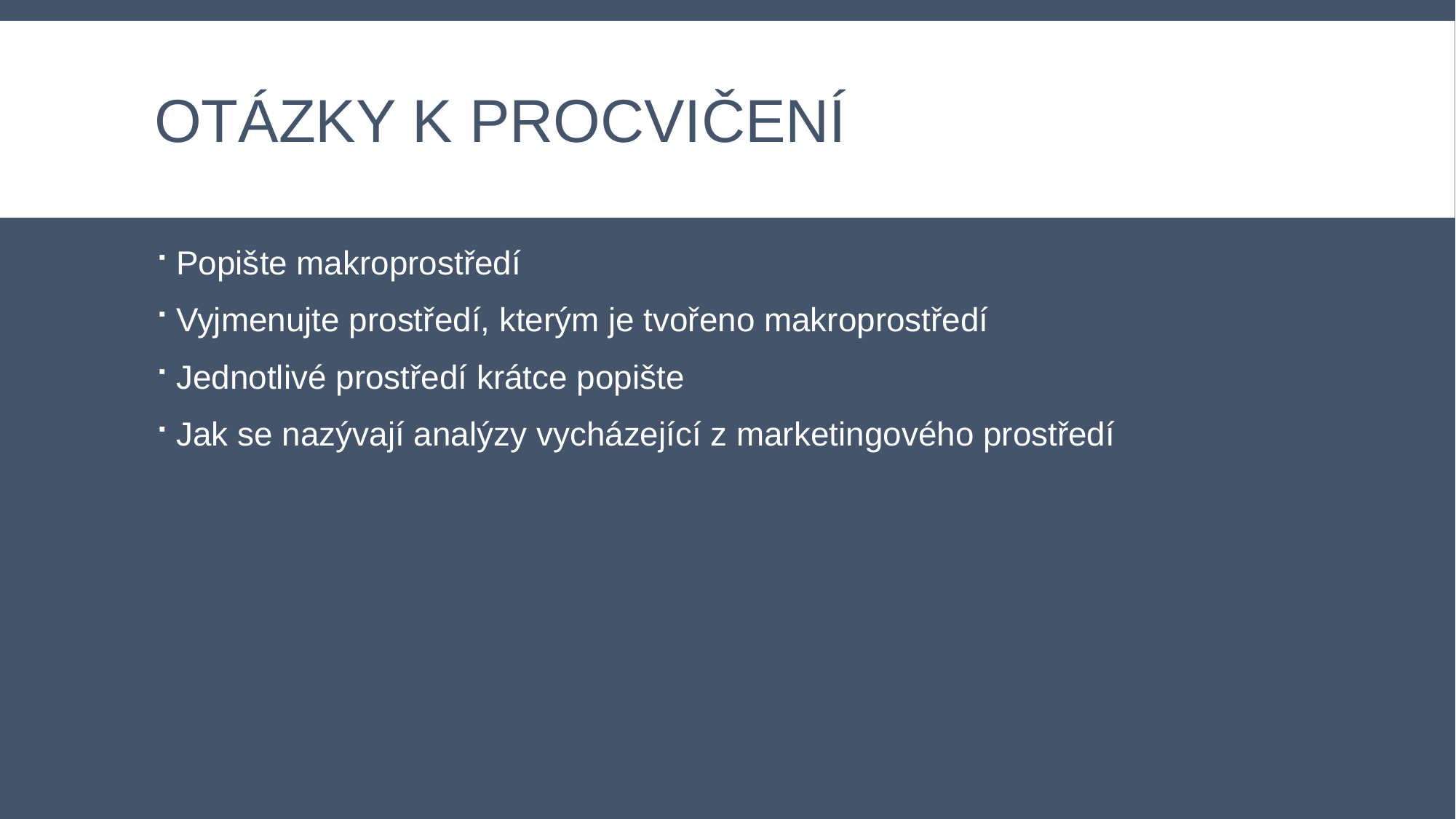

# Otázky k procvičení
Popište makroprostředí
Vyjmenujte prostředí, kterým je tvořeno makroprostředí
Jednotlivé prostředí krátce popište
Jak se nazývají analýzy vycházející z marketingového prostředí